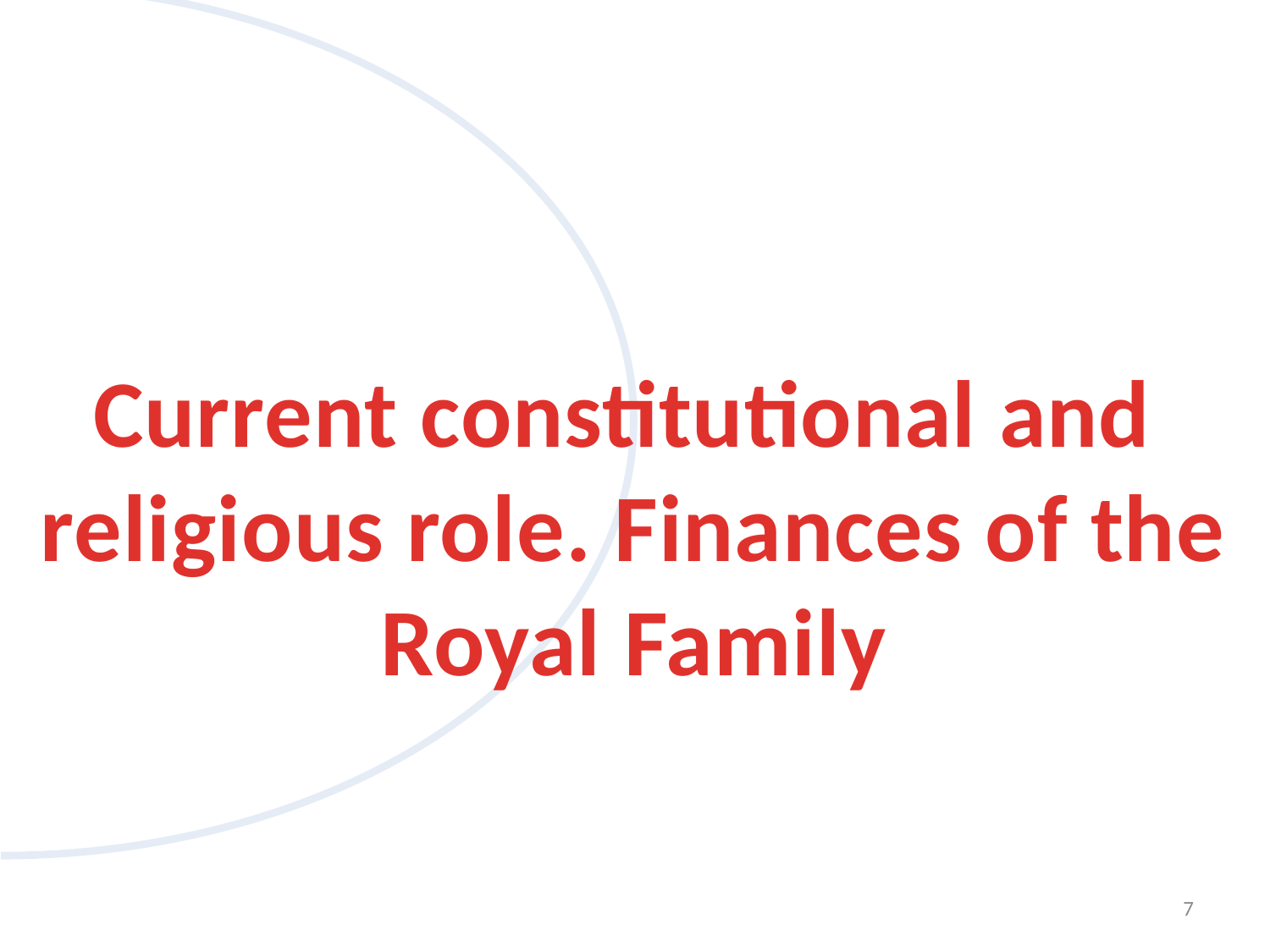

Current constitutional and
religious role. Finances of the
Royal Family
7